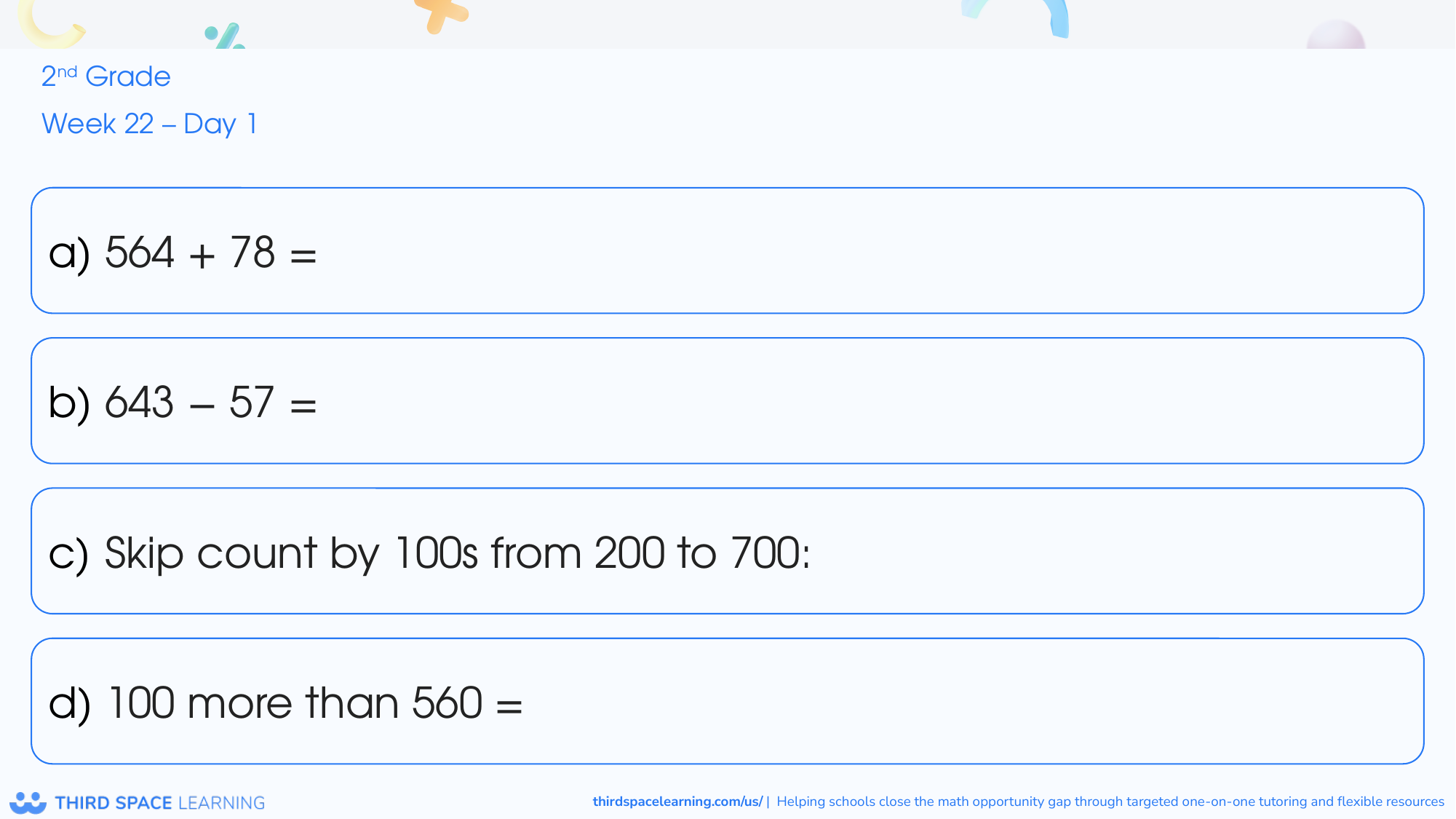

2nd Grade
Week 22 – Day 1
564 + 78 =
643 − 57 =
Skip count by 100s from 200 to 700:
100 more than 560 =